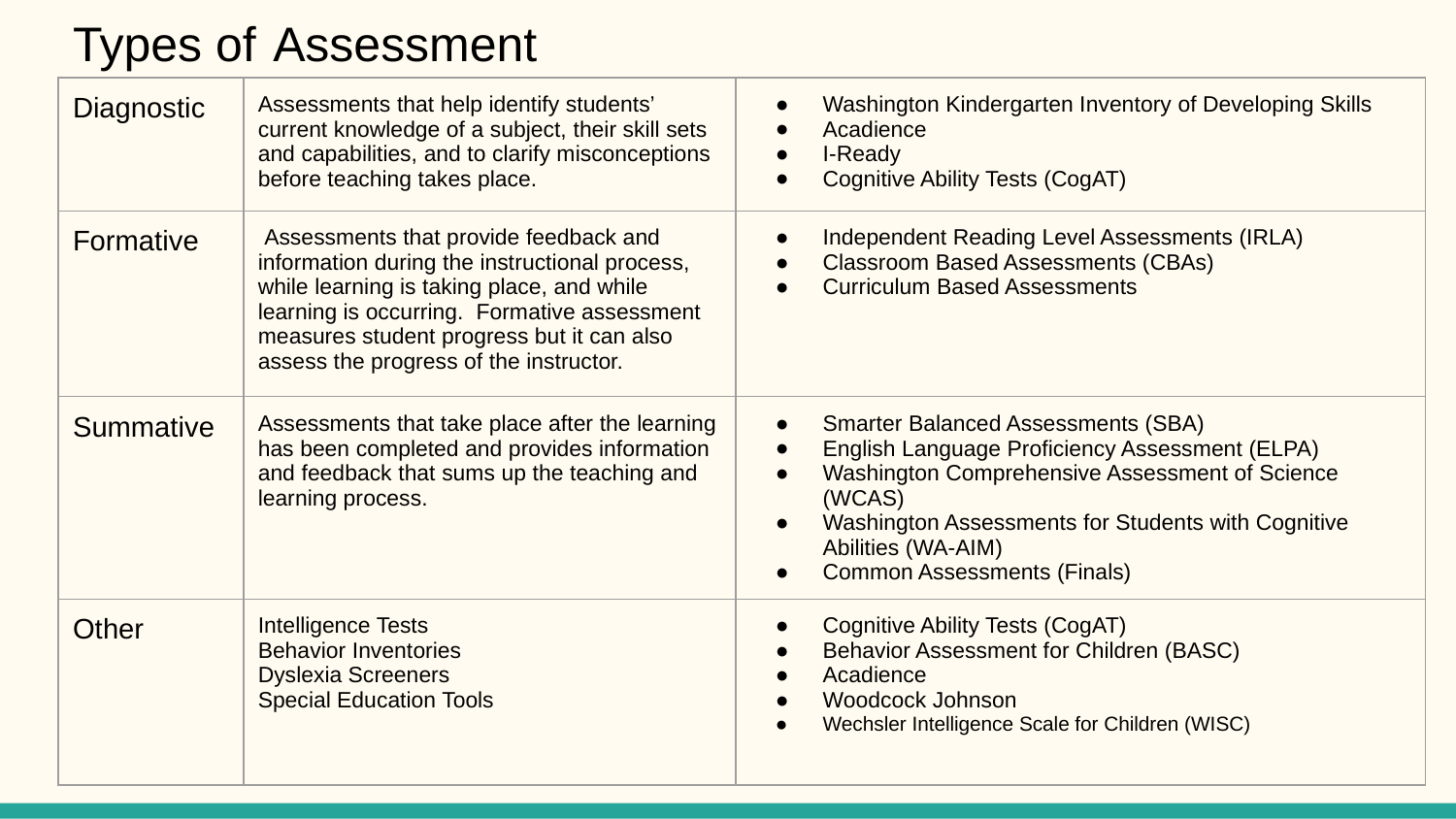

# Types of Assessment
| Diagnostic | Assessments that help identify students’ current knowledge of a subject, their skill sets and capabilities, and to clarify misconceptions before teaching takes place. | Washington Kindergarten Inventory of Developing Skills Acadience I-Ready Cognitive Ability Tests (CogAT) |
| --- | --- | --- |
| Formative | Assessments that provide feedback and information during the instructional process, while learning is taking place, and while learning is occurring. Formative assessment measures student progress but it can also assess the progress of the instructor. | Independent Reading Level Assessments (IRLA) Classroom Based Assessments (CBAs) Curriculum Based Assessments |
| Summative | Assessments that take place after the learning has been completed and provides information and feedback that sums up the teaching and learning process. | Smarter Balanced Assessments (SBA) English Language Proficiency Assessment (ELPA) Washington Comprehensive Assessment of Science (WCAS) Washington Assessments for Students with Cognitive Abilities (WA-AIM) Common Assessments (Finals) |
| Other | Intelligence Tests Behavior Inventories Dyslexia Screeners Special Education Tools | Cognitive Ability Tests (CogAT) Behavior Assessment for Children (BASC) Acadience Woodcock Johnson Wechsler Intelligence Scale for Children (WISC) |